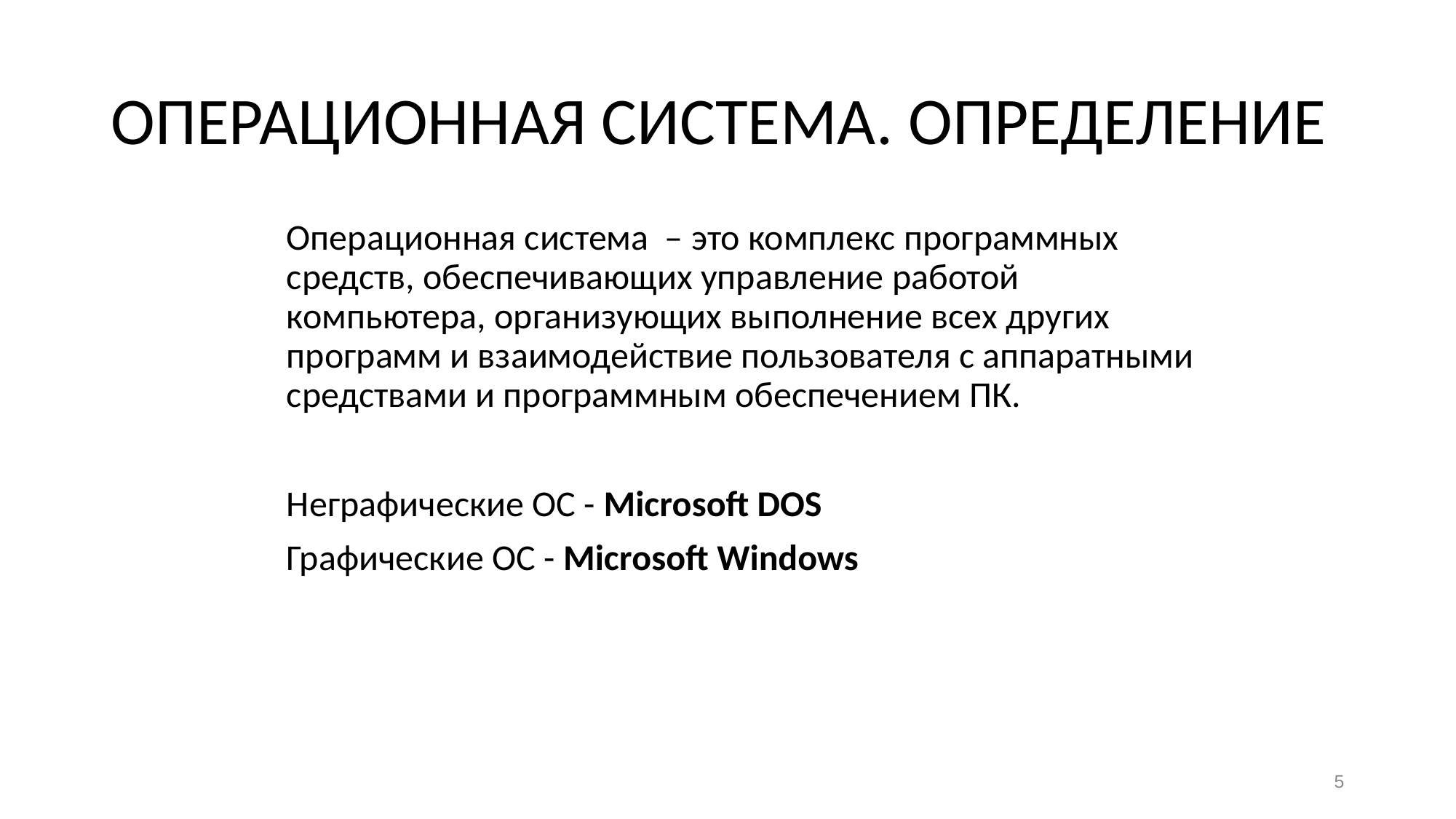

# ОПЕРАЦИОННАЯ СИСТЕМА. ОПРЕДЕЛЕНИЕ
Операционная система  – это комплекс программных средств, обеспечивающих управление работой компьютера, организующих выполнение всех других программ и взаимодействие пользователя с аппаратными средствами и программным обеспечением ПК.

Неграфические ОС - Microsoft DOS
Графические ОС - Microsoft Windows
5